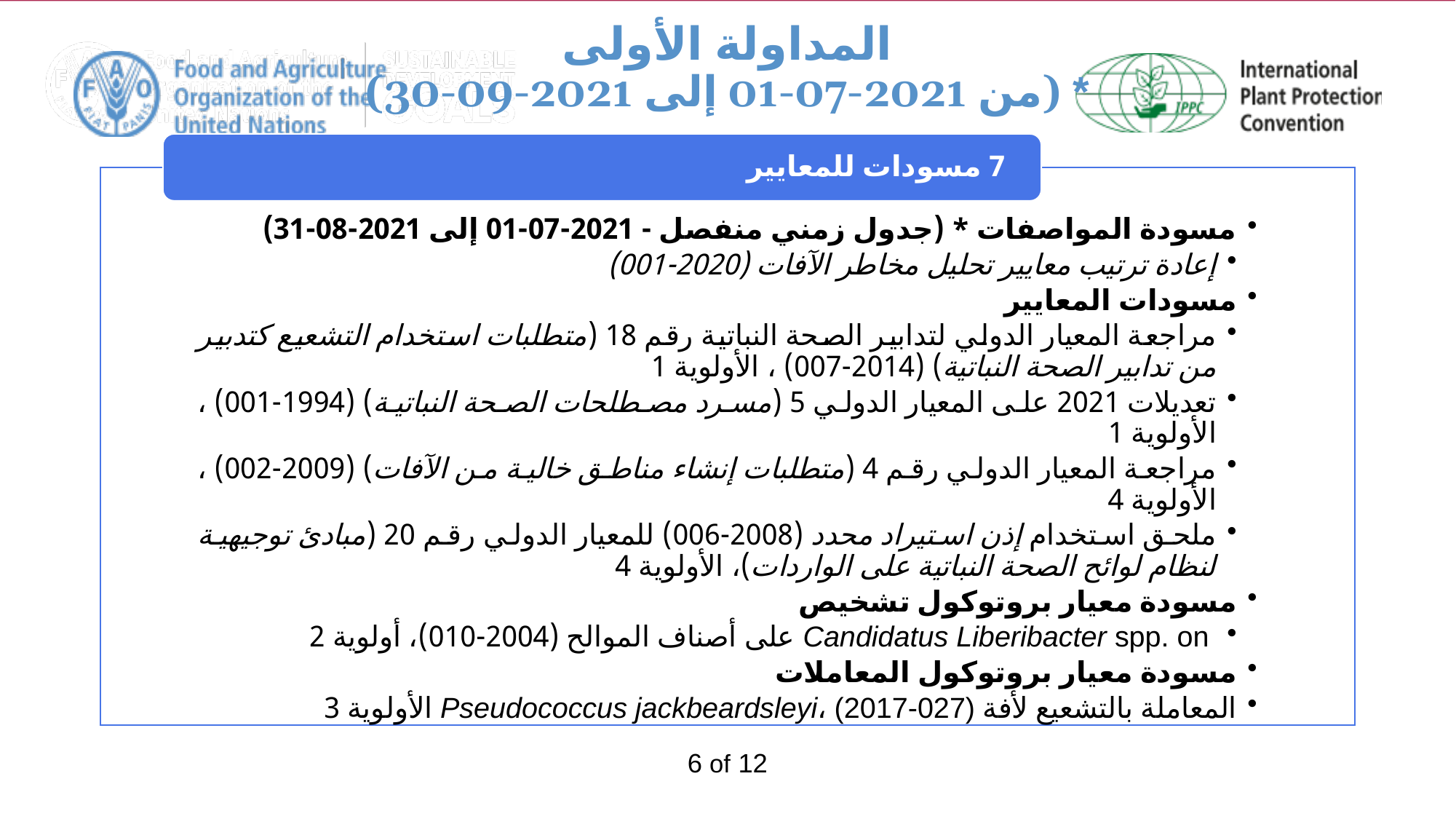

# المداولة الأولى (من 2021-07-01 إلى 2021-09-30) *
مسودة المواصفات * (جدول زمني منفصل - 2021-07-01 إلى 2021-08-31)
إعادة ترتيب معايير تحليل مخاطر الآفات (2020-001)
مسودات المعايير
مراجعة المعيار الدولي لتدابير الصحة النباتية رقم 18 (متطلبات استخدام التشعيع كتدبير من تدابير الصحة النباتية) (2014-007) ، الأولوية 1
تعديلات 2021 على المعيار الدولي 5 (مسرد مصطلحات الصحة النباتية) (1994-001) ، الأولوية 1
مراجعة المعيار الدولي رقم 4 (متطلبات إنشاء مناطق خالية من الآفات) (2009-002) ، الأولوية 4
ملحق استخدام إذن استيراد محدد (2008-006) للمعيار الدولي رقم 20 (مبادئ توجيهية لنظام لوائح الصحة النباتية على الواردات)، الأولوية 4
مسودة معيار بروتوكول تشخيص
 Candidatus Liberibacter spp. on على أصناف الموالح (2004-010)، أولوية 2
مسودة معيار بروتوكول المعاملات
المعاملة بالتشعيع لأفة Pseudococcus jackbeardsleyi، (2017-027) الأولوية 3
7 مسودات للمعايير
6 of 12